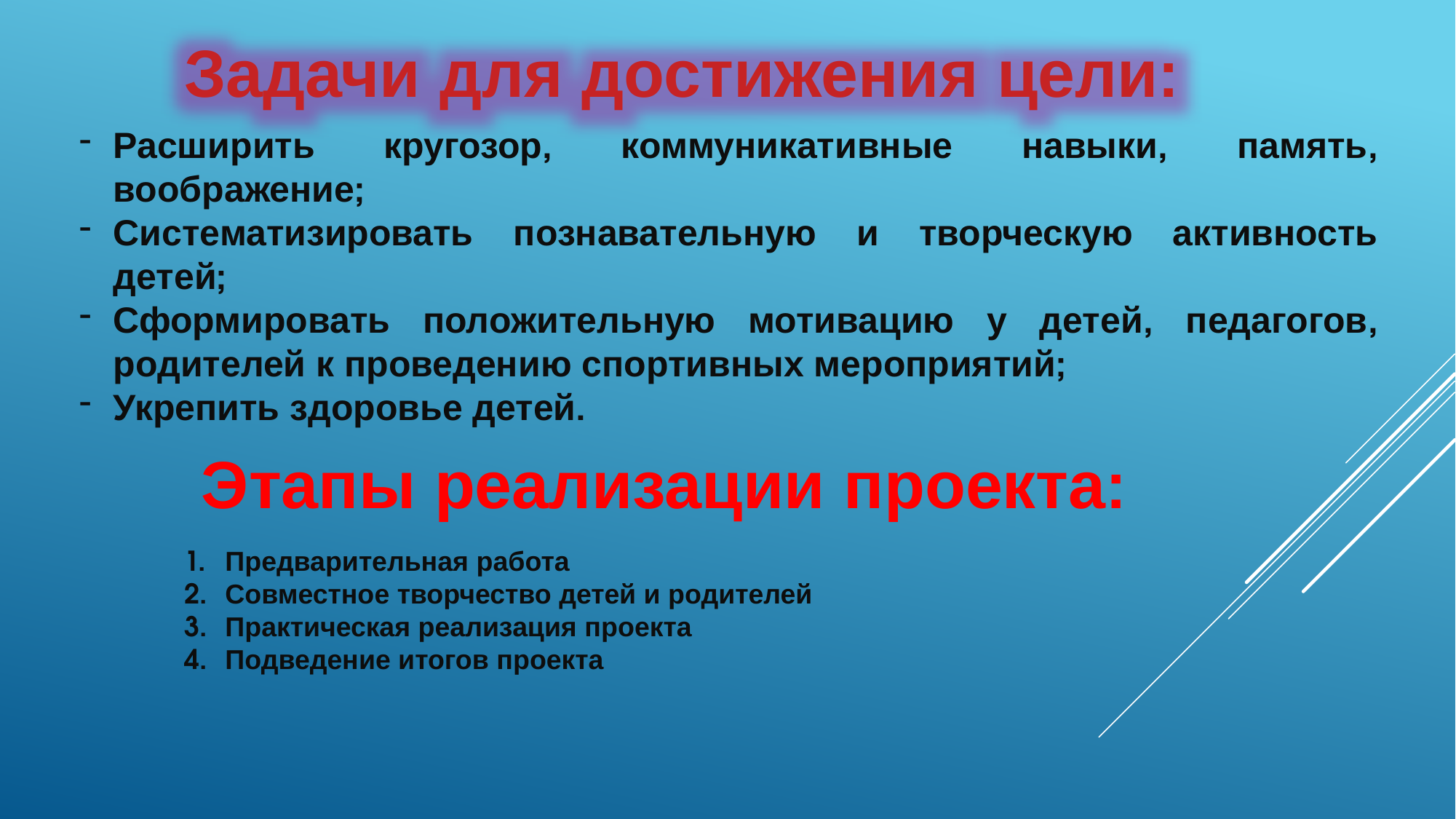

Задачи для достижения цели:
Расширить кругозор, коммуникативные навыки, память, воображение;
Систематизировать познавательную и творческую активность детей;
Сформировать положительную мотивацию у детей, педагогов, родителей к проведению спортивных мероприятий;
Укрепить здоровье детей.
Этапы реализации проекта:
Предварительная работа
Совместное творчество детей и родителей
Практическая реализация проекта
Подведение итогов проекта